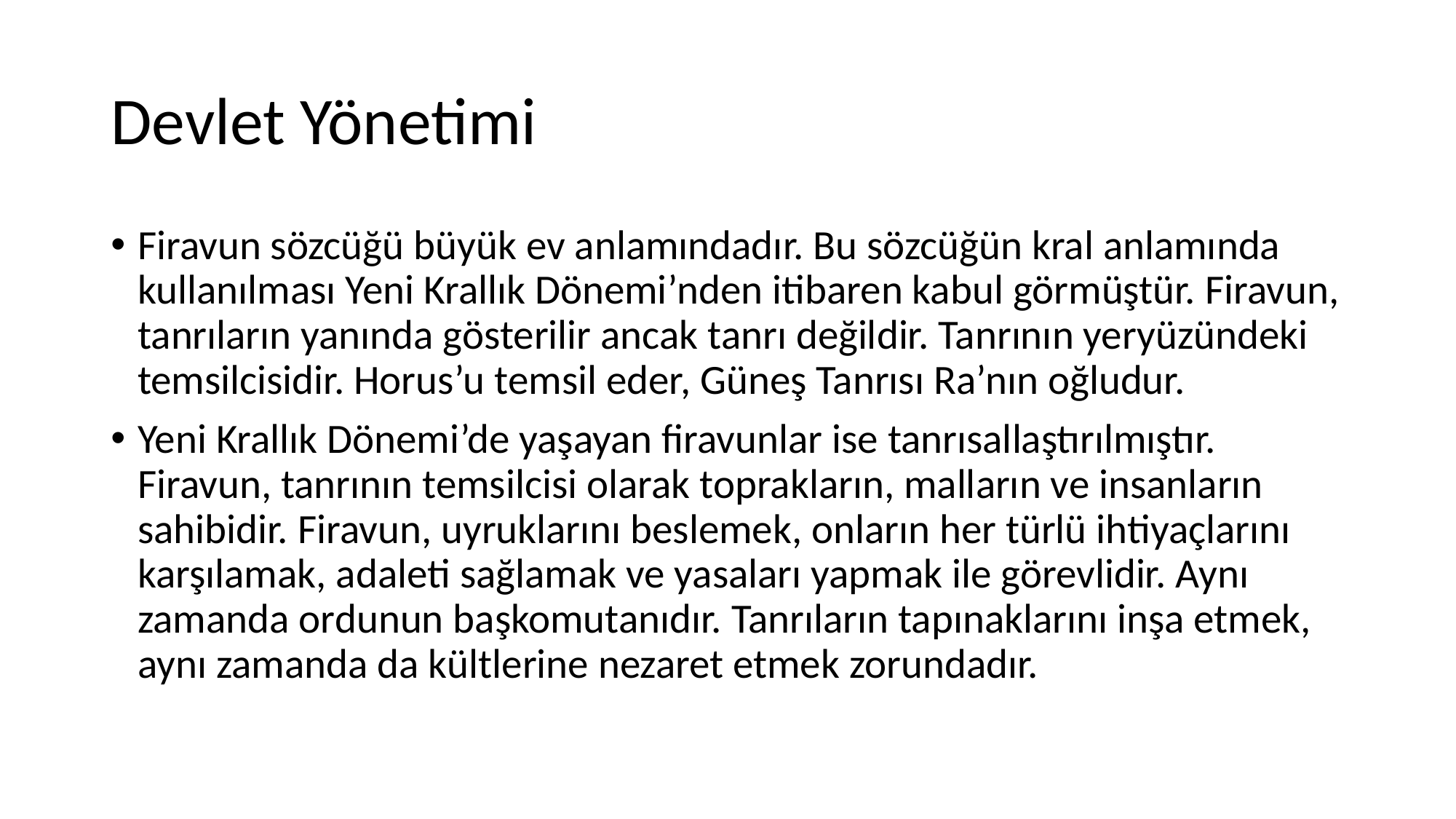

# Devlet Yönetimi
Firavun sözcüğü büyük ev anlamındadır. Bu sözcüğün kral anlamında kullanılması Yeni Krallık Dönemi’nden itibaren kabul görmüştür. Firavun, tanrıların yanında gösterilir ancak tanrı değildir. Tanrının yeryüzündeki temsilcisidir. Horus’u temsil eder, Güneş Tanrısı Ra’nın oğludur.
Yeni Krallık Dönemi’de yaşayan firavunlar ise tanrısallaştırılmıştır. Firavun, tanrının temsilcisi olarak toprakların, malların ve insanların sahibidir. Firavun, uyruklarını beslemek, onların her türlü ihtiyaçlarını karşılamak, adaleti sağlamak ve yasaları yapmak ile görevlidir. Aynı zamanda ordunun başkomutanıdır. Tanrıların tapınaklarını inşa etmek, aynı zamanda da kültlerine nezaret etmek zorundadır.